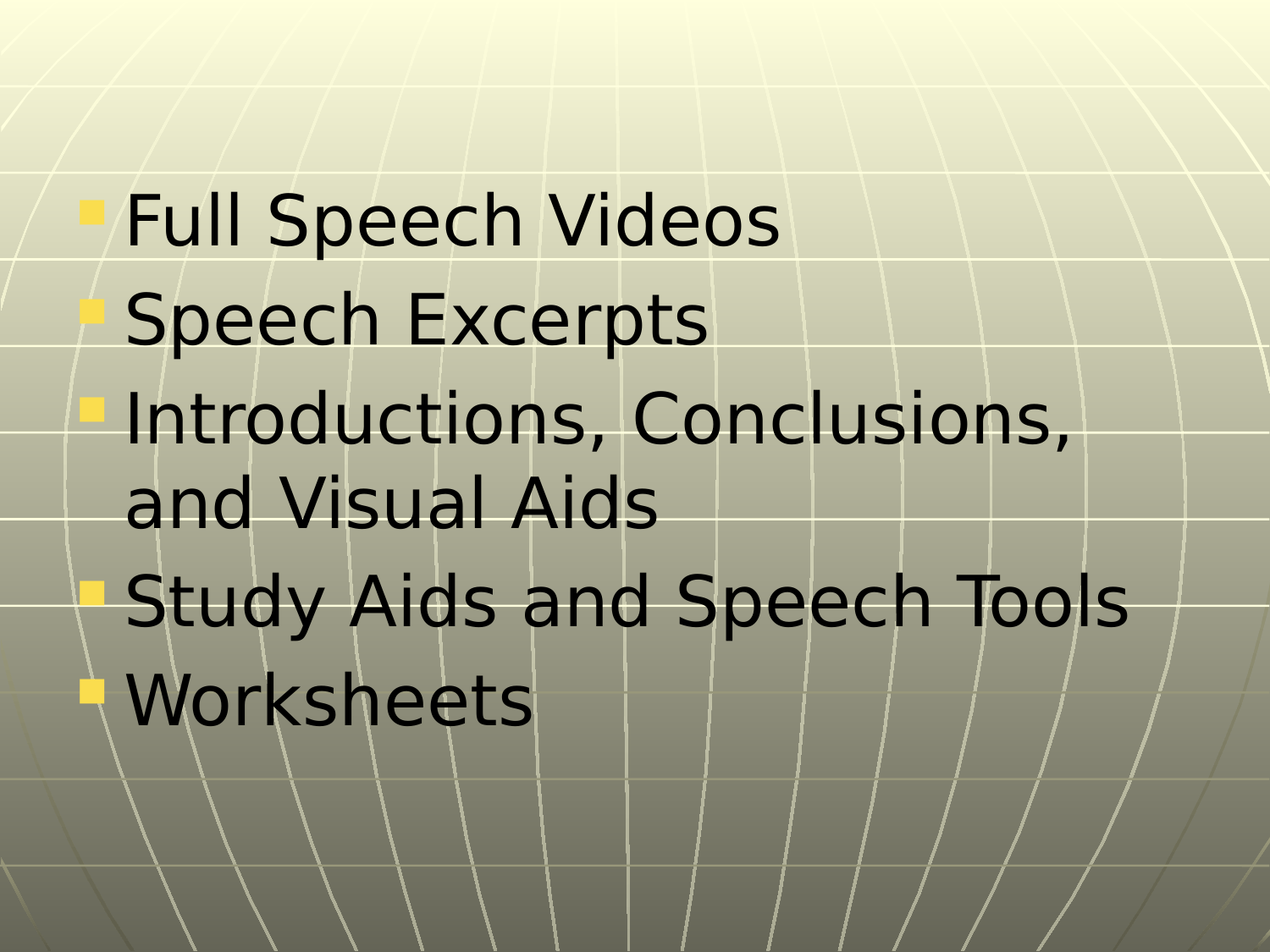

Full Speech Videos
Speech Excerpts
Introductions, Conclusions, and Visual Aids
Study Aids and Speech Tools
Worksheets
#